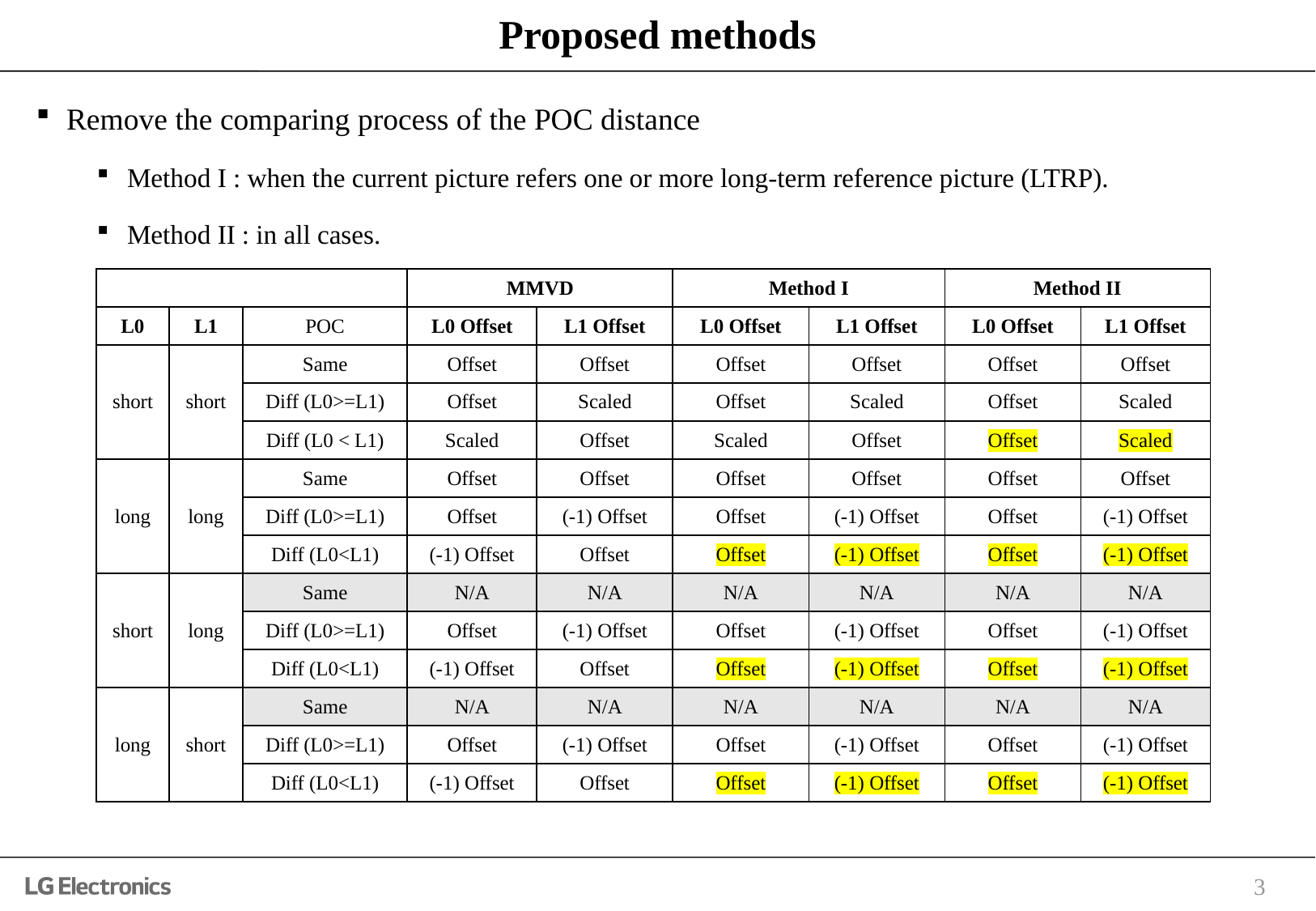

# Proposed methods
Remove the comparing process of the POC distance
Method I : when the current picture refers one or more long-term reference picture (LTRP).
Method II : in all cases.
|  |  |  | MMVD |  | Method I |  | Method II |  |
| --- | --- | --- | --- | --- | --- | --- | --- | --- |
| L0 | L1 | POC | L0 Offset | L1 Offset | L0 Offset | L1 Offset | L0 Offset | L1 Offset |
| short | short | Same | Offset | Offset | Offset | Offset | Offset | Offset |
|  |  | Diff (L0>=L1) | Offset | Scaled | Offset | Scaled | Offset | Scaled |
|  |  | Diff (L0 < L1) | Scaled | Offset | Scaled | Offset | Offset | Scaled |
| long | long | Same | Offset | Offset | Offset | Offset | Offset | Offset |
|  |  | Diff (L0>=L1) | Offset | (-1) Offset | Offset | (-1) Offset | Offset | (-1) Offset |
|  |  | Diff (L0<L1) | (-1) Offset | Offset | Offset | (-1) Offset | Offset | (-1) Offset |
| short | long | Same | N/A | N/A | N/A | N/A | N/A | N/A |
|  |  | Diff (L0>=L1) | Offset | (-1) Offset | Offset | (-1) Offset | Offset | (-1) Offset |
|  |  | Diff (L0<L1) | (-1) Offset | Offset | Offset | (-1) Offset | Offset | (-1) Offset |
| long | short | Same | N/A | N/A | N/A | N/A | N/A | N/A |
|  |  | Diff (L0>=L1) | Offset | (-1) Offset | Offset | (-1) Offset | Offset | (-1) Offset |
|  |  | Diff (L0<L1) | (-1) Offset | Offset | Offset | (-1) Offset | Offset | (-1) Offset |
3